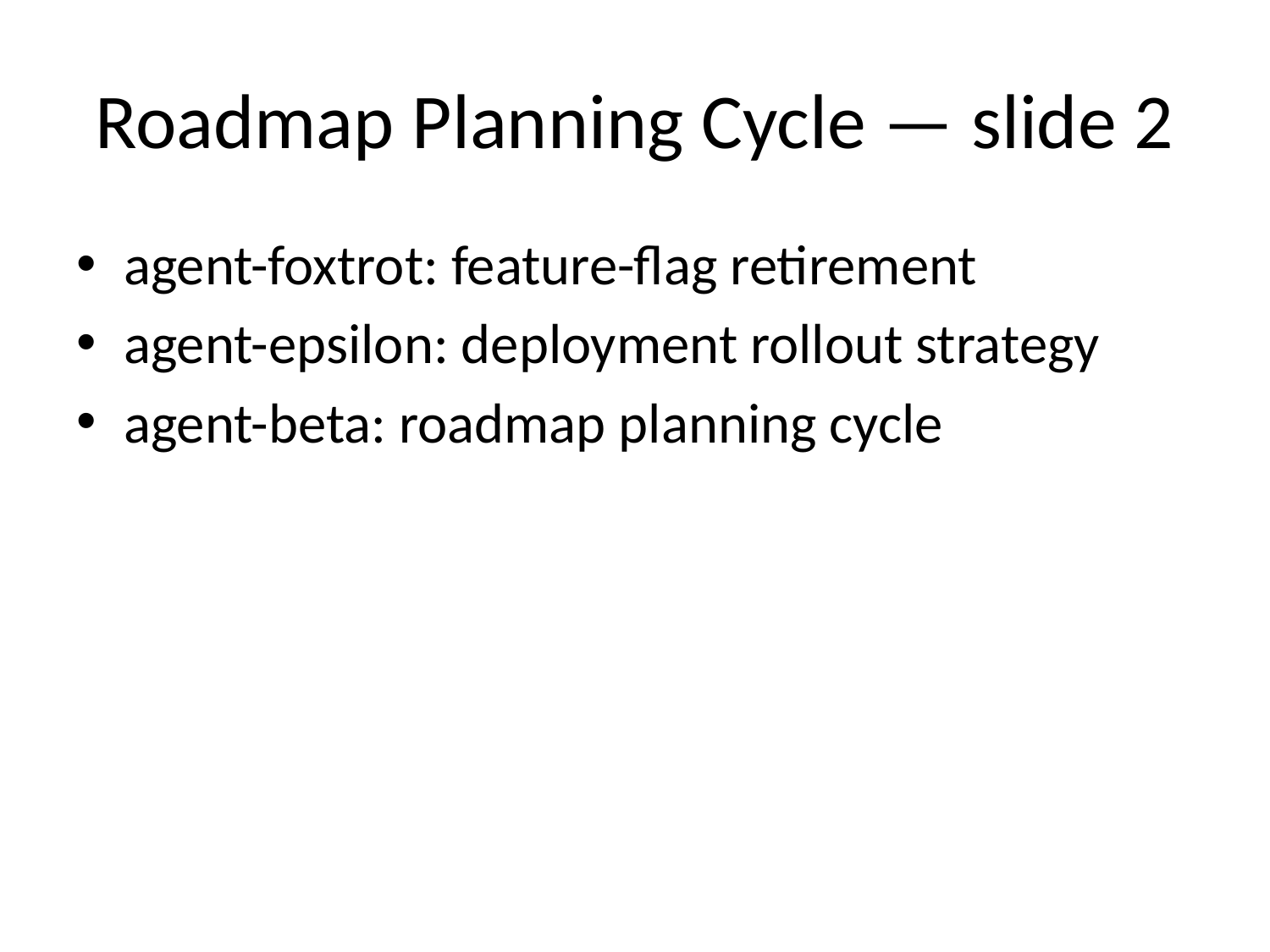

# Roadmap Planning Cycle — slide 2
agent-foxtrot: feature-flag retirement
agent-epsilon: deployment rollout strategy
agent-beta: roadmap planning cycle